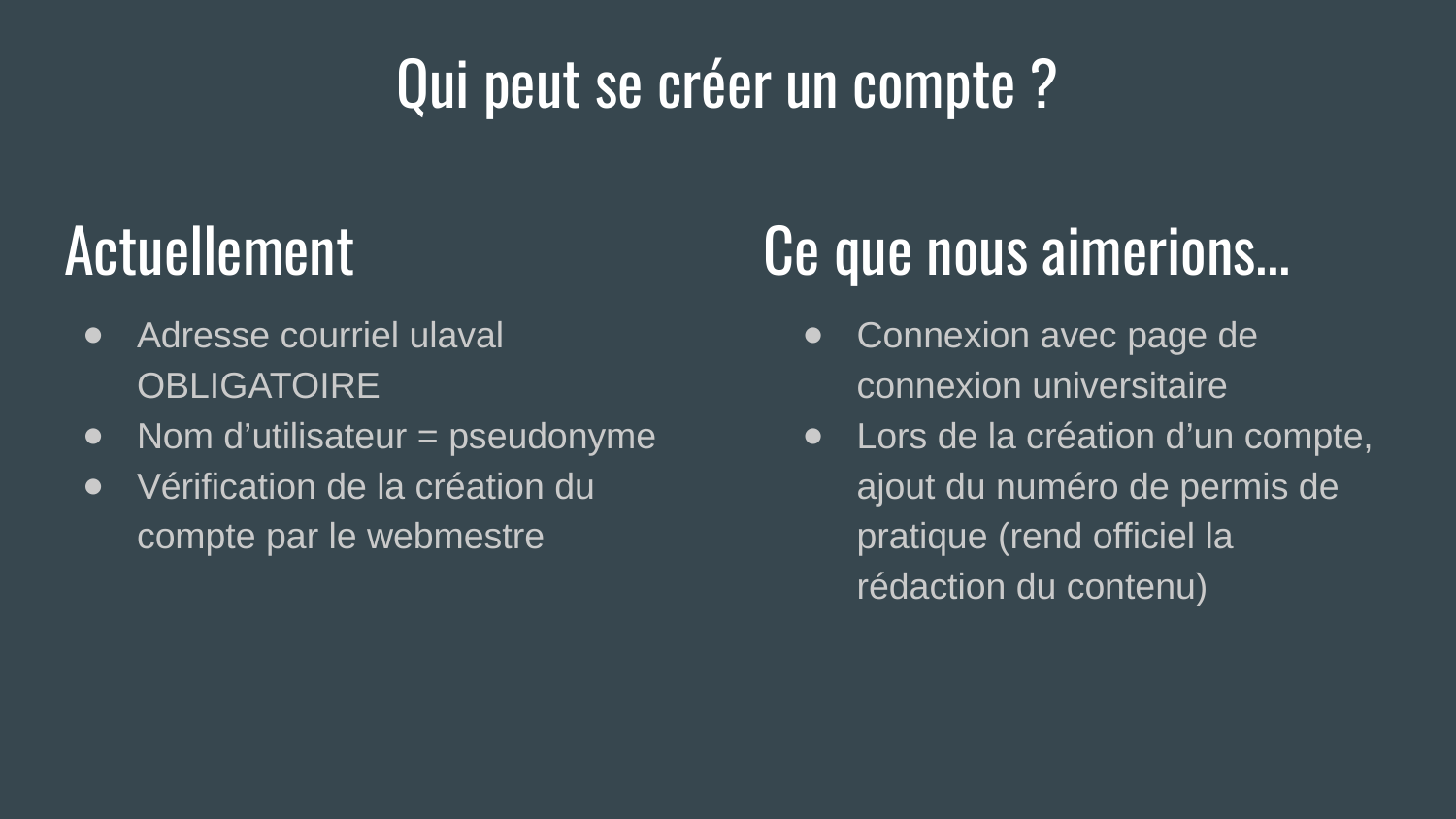

Qui peut se créer un compte ?
# Actuellement
Ce que nous aimerions...
Adresse courriel ulaval OBLIGATOIRE
Nom d’utilisateur = pseudonyme
Vérification de la création du compte par le webmestre

Connexion avec page de connexion universitaire
Lors de la création d’un compte, ajout du numéro de permis de pratique (rend officiel la rédaction du contenu)